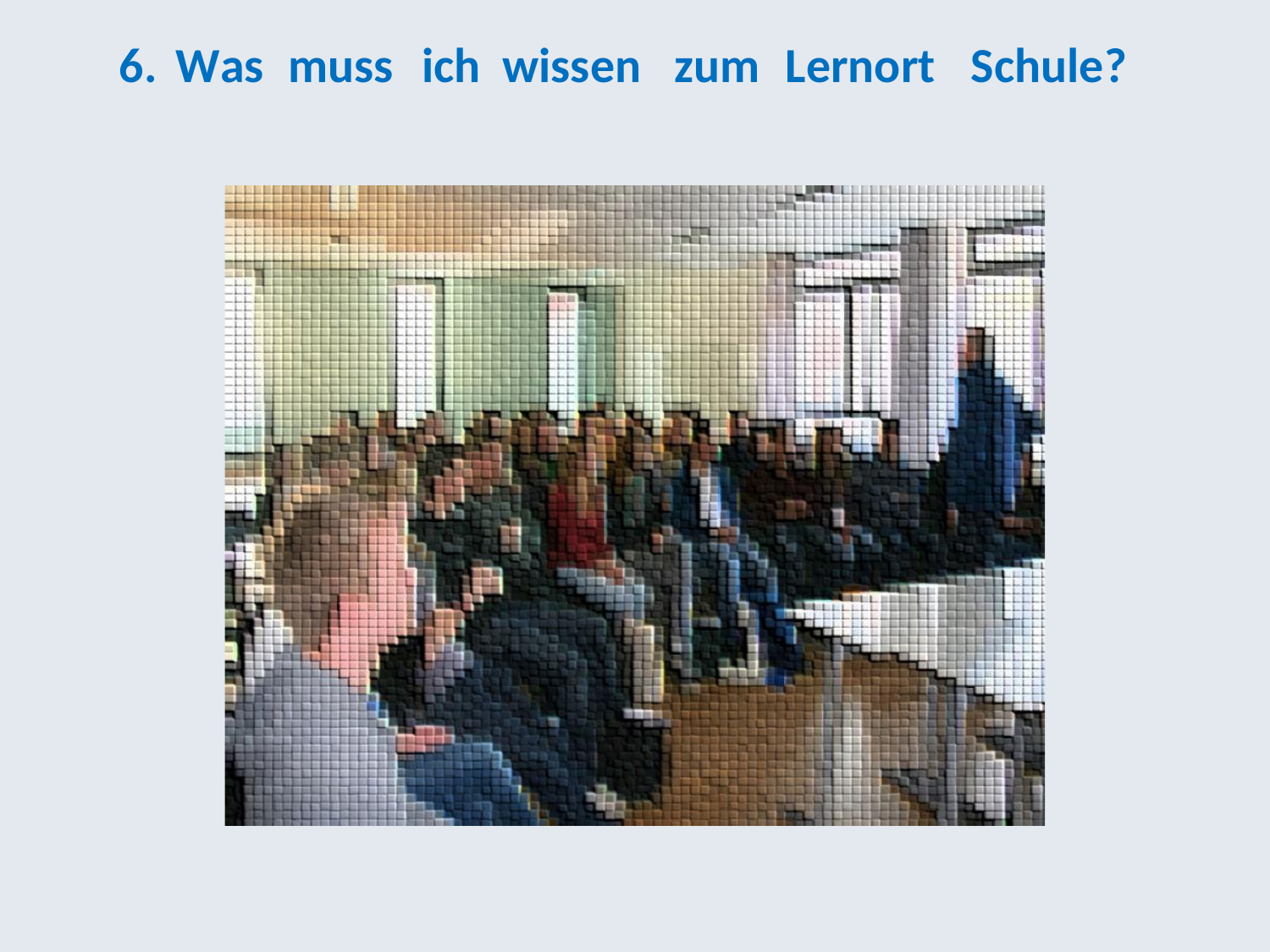

6.
Was
muss
ich
wissen
zum
Lernort
Schule?